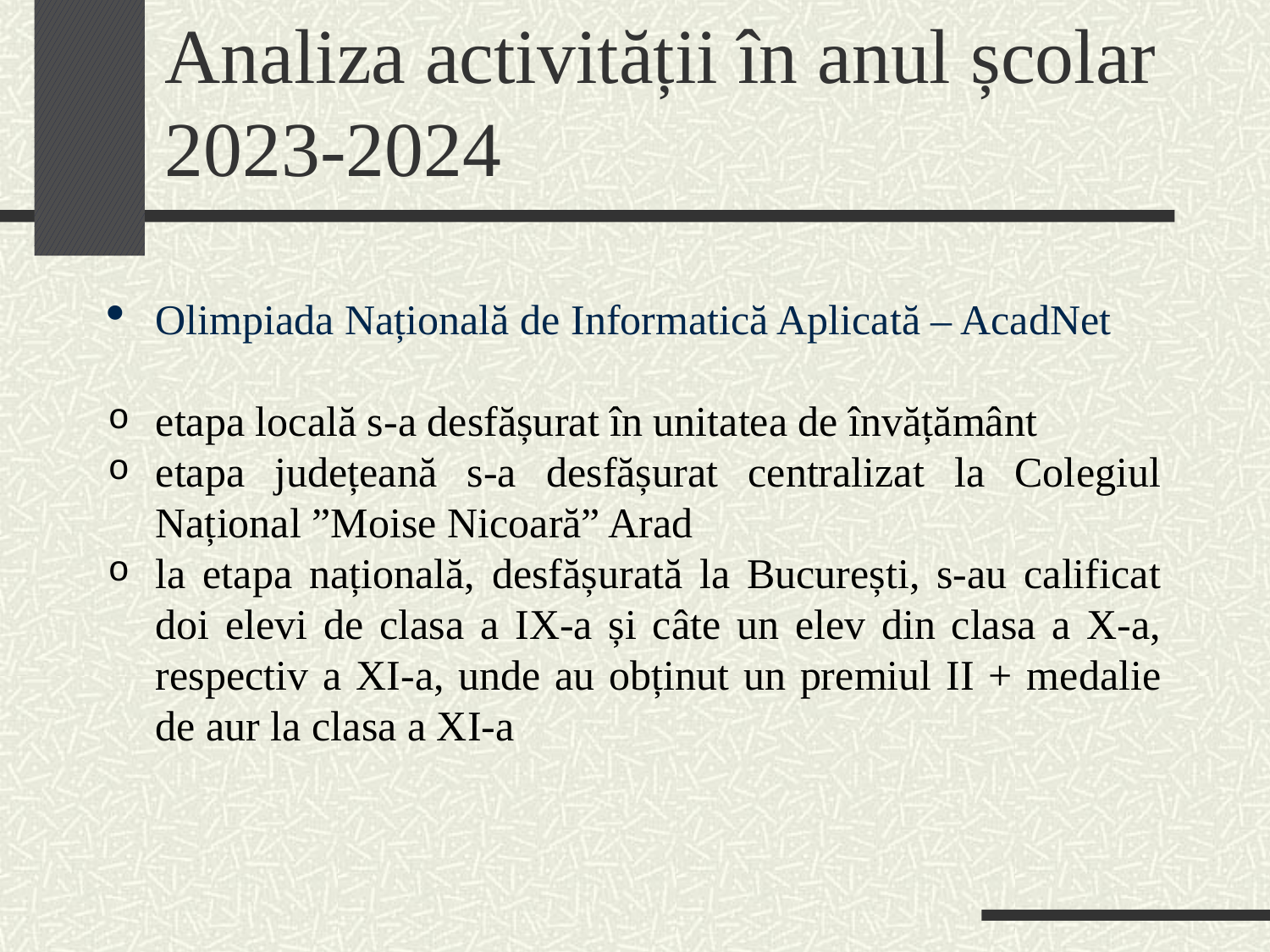

# Analiza activității în anul școlar 2023-2024
Olimpiada Națională de Informatică Aplicată – AcadNet

etapa locală s-a desfășurat în unitatea de învățământ
etapa județeană s-a desfășurat centralizat la Colegiul Național ”Moise Nicoară” Arad
la etapa națională, desfășurată la București, s-au calificat doi elevi de clasa a IX-a și câte un elev din clasa a X-a, respectiv a XI-a, unde au obținut un premiul II + medalie de aur la clasa a XI-a